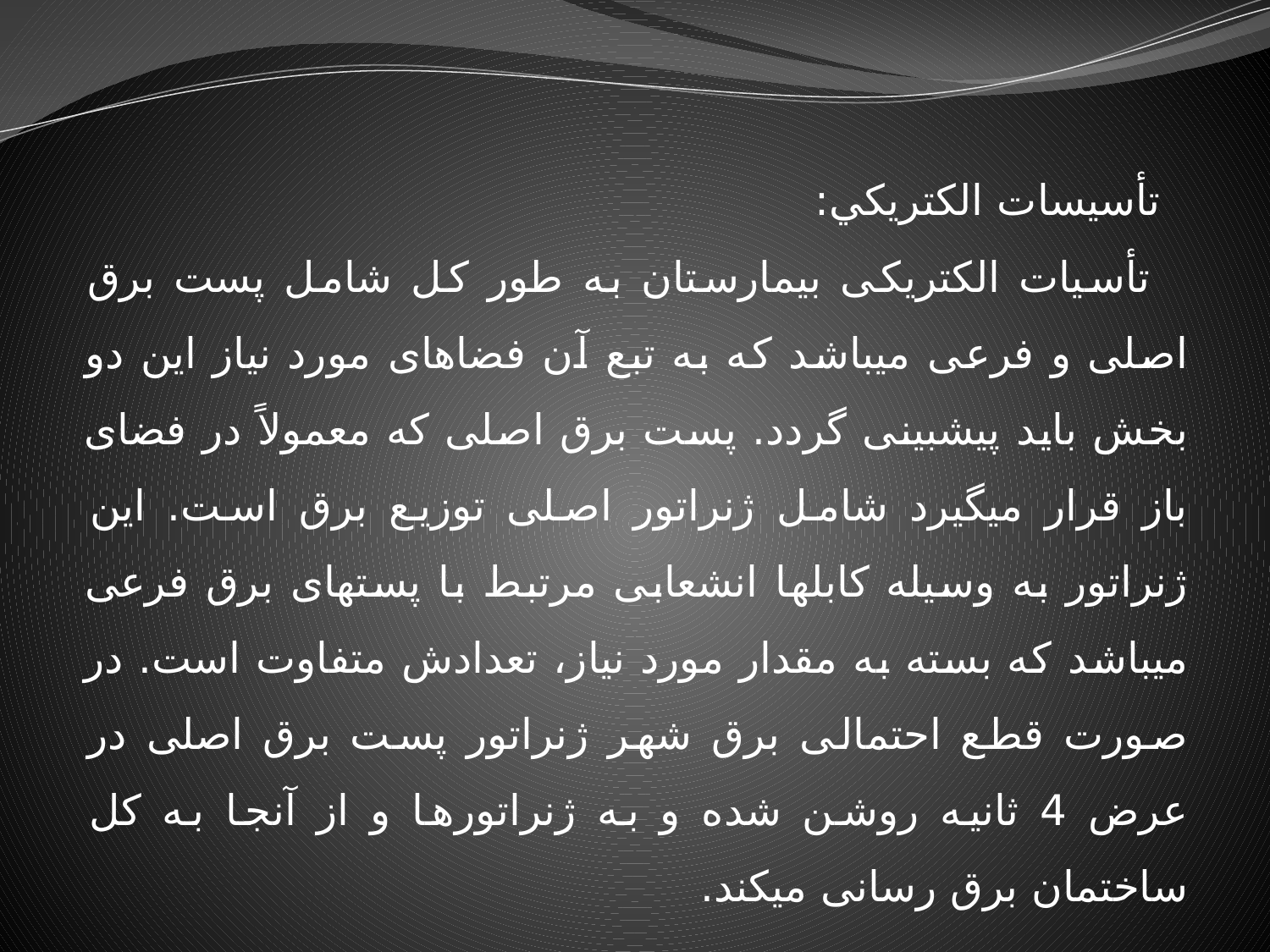

تأسيسات الكتريكي:
  تأسیات الکتریکی بیمارستان به طور کل شامل پست برق اصلی و فرعی می‏باشد که به تبع آن فضاهای مورد نیاز این دو بخش باید پیش‏بینی گردد. پست برق اصلی که معمولاً در فضای باز قرار می‏گیرد شامل ژنراتور اصلی توزیع برق است. این ژنراتور به وسیله کابل‏ها انشعابی مرتبط با پست‏های برق فرعی می‏باشد که بسته به مقدار مورد نیاز، تعدادش متفاوت است. در صورت قطع احتمالی برق شهر ژنراتور پست برق اصلی در عرض 4 ثانیه روشن شده و به ژنراتورها و از آنجا به کل ساختمان برق رسانی می‏کند.